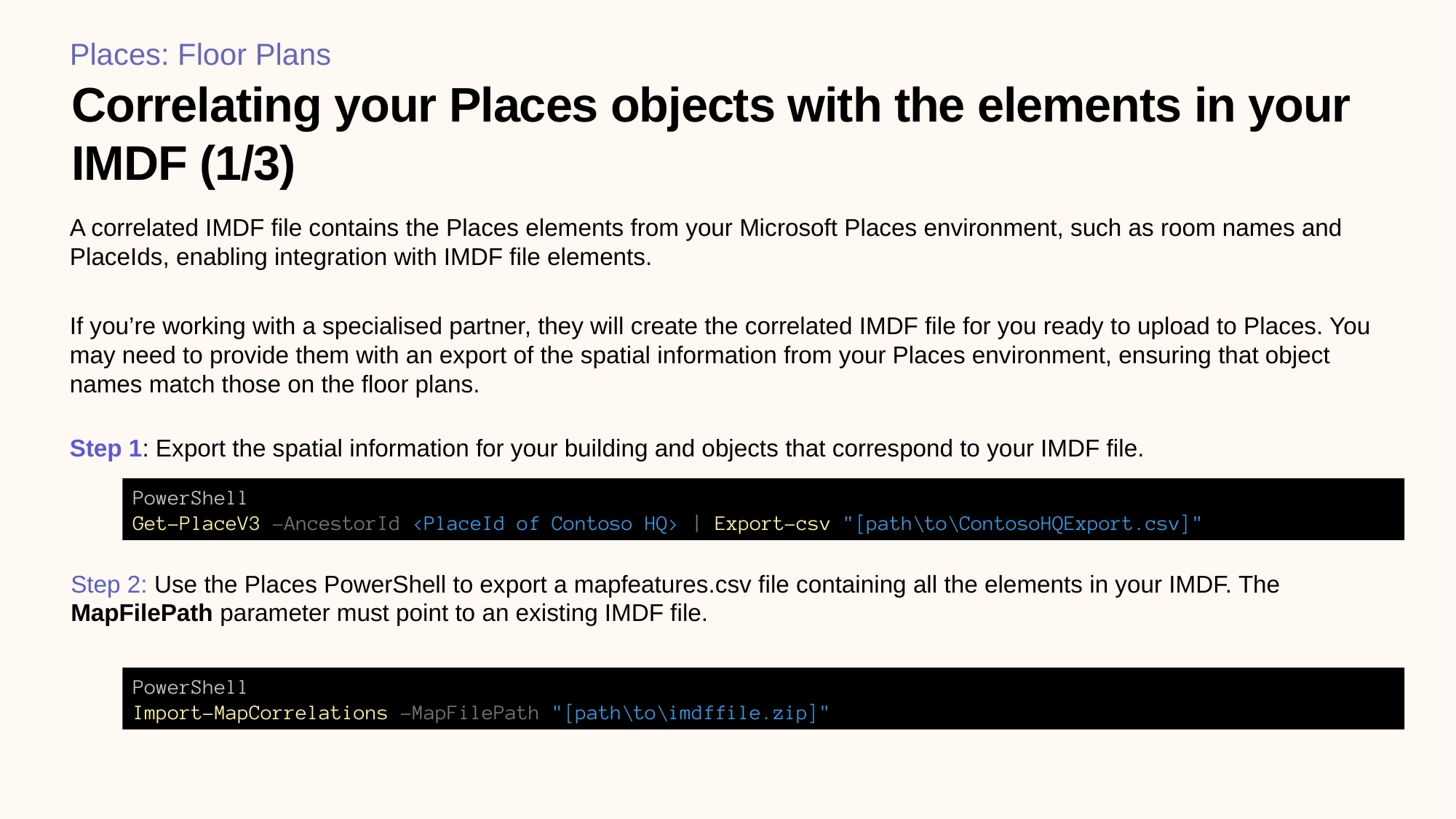

Places: Floor Plans
# Correlating your Places objects with the elements in your IMDF (1/3)
A correlated IMDF file contains the Places elements from your Microsoft Places environment, such as room names and PlaceIds, enabling integration with IMDF file elements.

If you’re working with a specialised partner, they will create the correlated IMDF file for you ready to upload to Places. You may need to provide them with an export of the spatial information from your Places environment, ensuring that object names match those on the floor plans.
Step 1: Export the spatial information for your building and objects that correspond to your IMDF file.

PowerShell
Get-PlaceV3 –AncestorId <PlaceId of Contoso HQ> | Export-csv "[path\to\ContosoHQExport.csv]"
Step 2: Use the Places PowerShell to export a mapfeatures.csv file containing all the elements in your IMDF. The MapFilePath parameter must point to an existing IMDF file.
PowerShell
Import-MapCorrelations -MapFilePath "[path\to\imdffile.zip]"